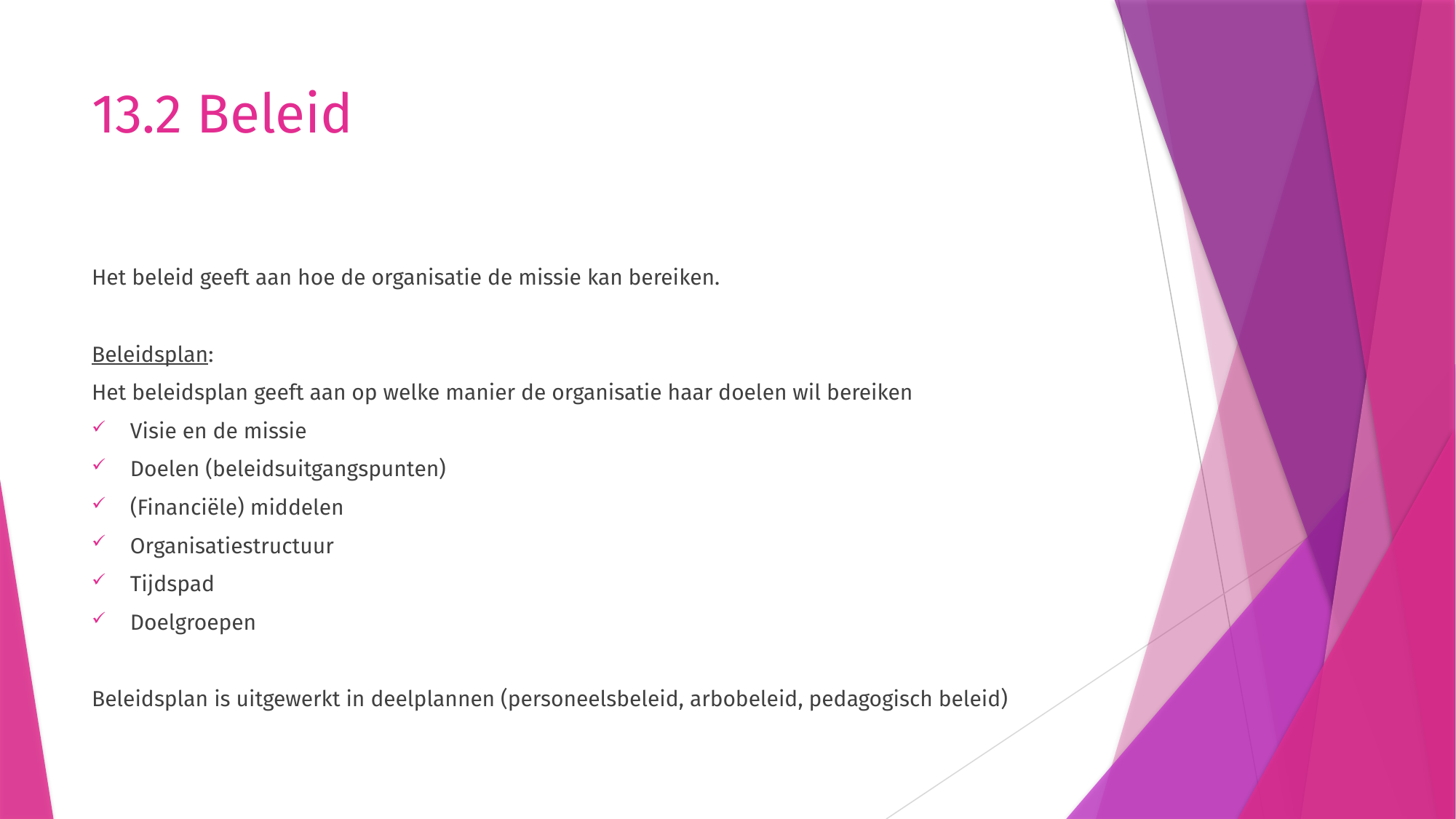

# 13.2 Beleid
Het beleid geeft aan hoe de organisatie de missie kan bereiken.

Beleidsplan:
Het beleidsplan geeft aan op welke manier de organisatie haar doelen wil bereiken
Visie en de missie
Doelen (beleidsuitgangspunten)
(Financiële) middelen
Organisatiestructuur
Tijdspad
Doelgroepen

Beleidsplan is uitgewerkt in deelplannen (personeelsbeleid, arbobeleid, pedagogisch beleid)